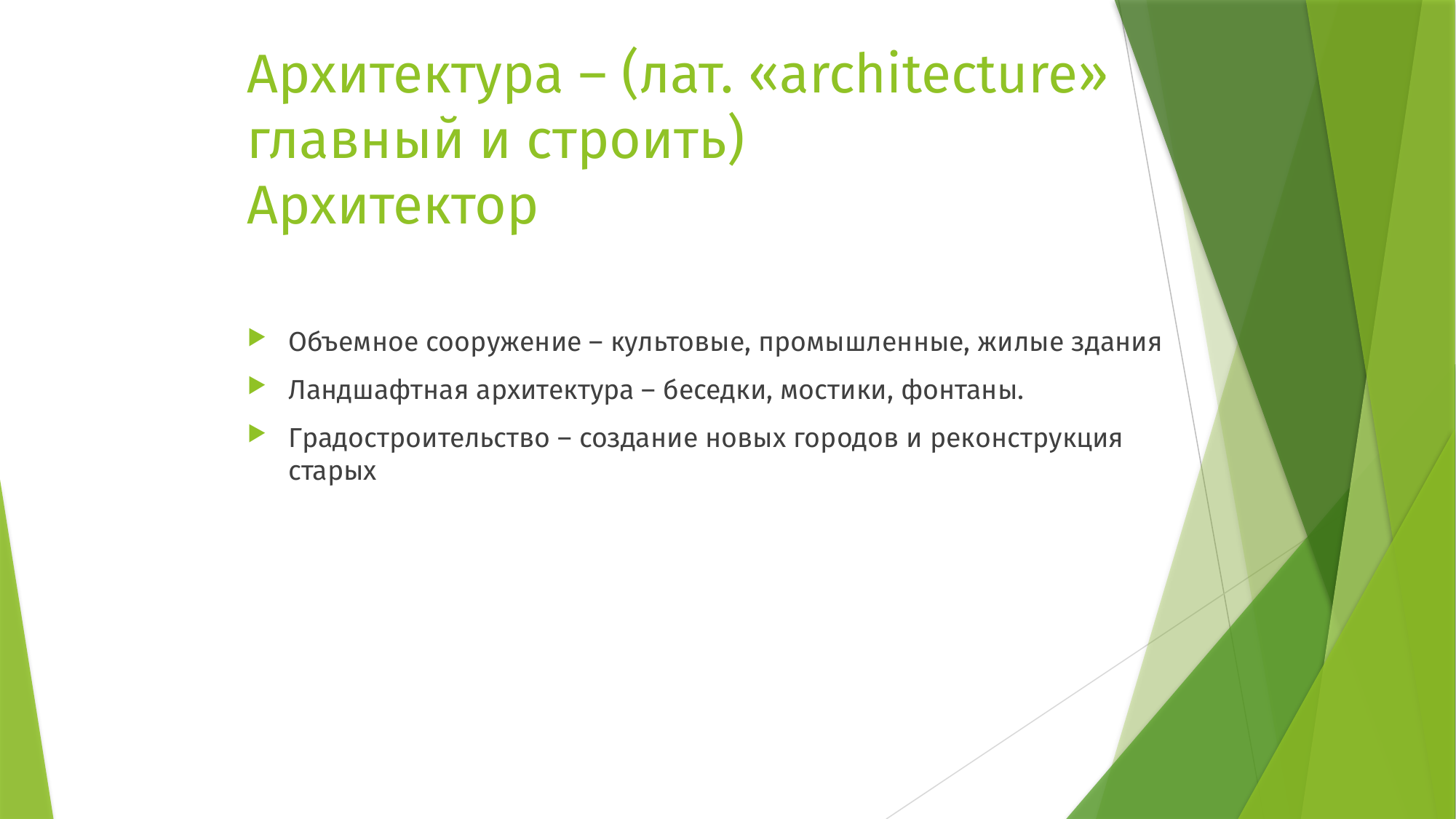

# Архитектура – (лат. «architecture» главный и строить) Архитектор
Объемное сооружение – культовые, промышленные, жилые здания
Ландшафтная архитектура – беседки, мостики, фонтаны.
Градостроительство – создание новых городов и реконструкция старых